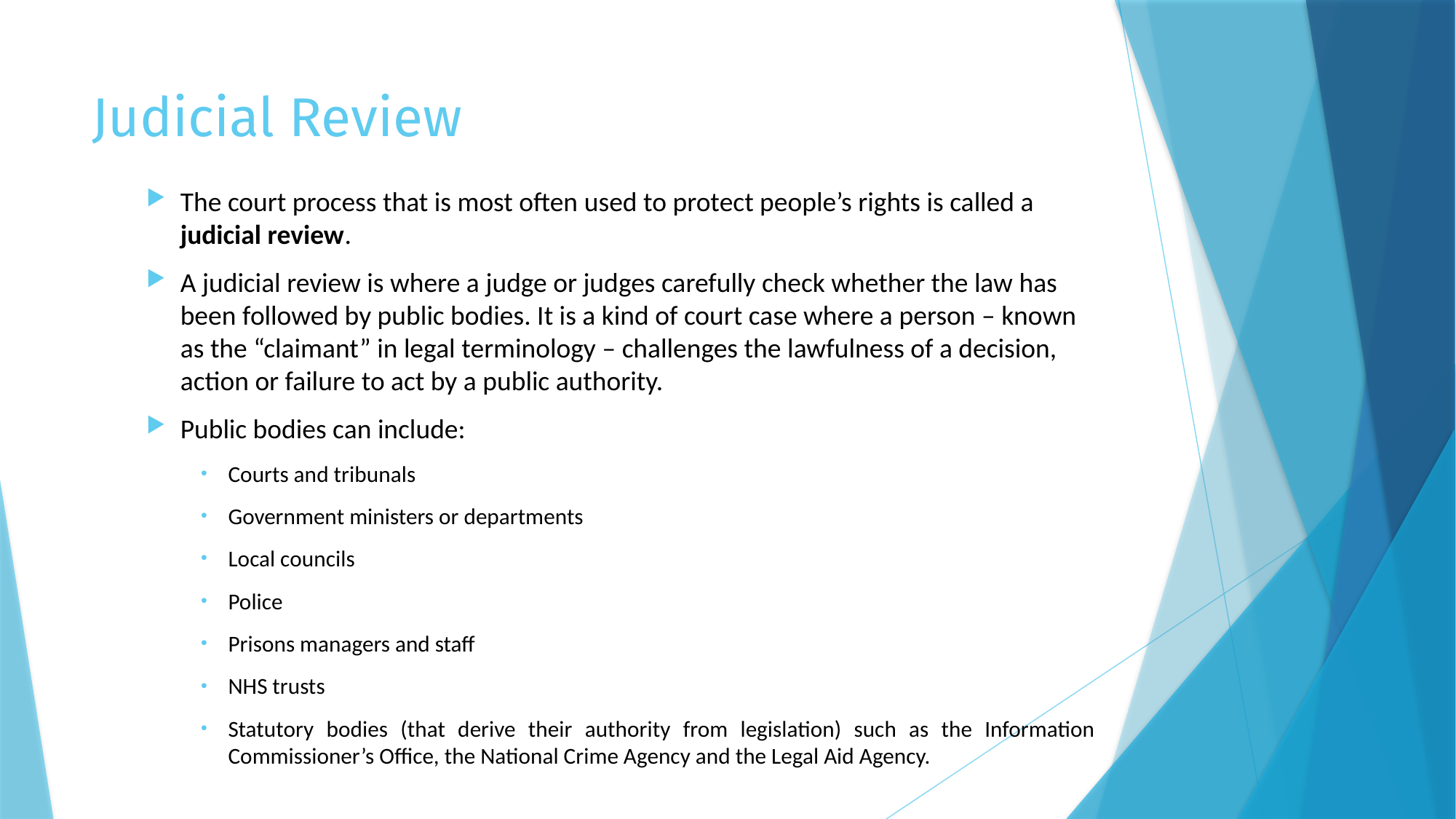

# Judicial Review
The court process that is most often used to protect people’s rights is called a judicial review.
A judicial review is where a judge or judges carefully check whether the law has been followed by public bodies. It is a kind of court case where a person – known as the “claimant” in legal terminology – challenges the lawfulness of a decision, action or failure to act by a public authority.
Public bodies can include:
Courts and tribunals
Government ministers or departments
Local councils
Police
Prisons managers and staff
NHS trusts
Statutory bodies (that derive their authority from legislation) such as the Information Commissioner’s Office, the National Crime Agency and the Legal Aid Agency.